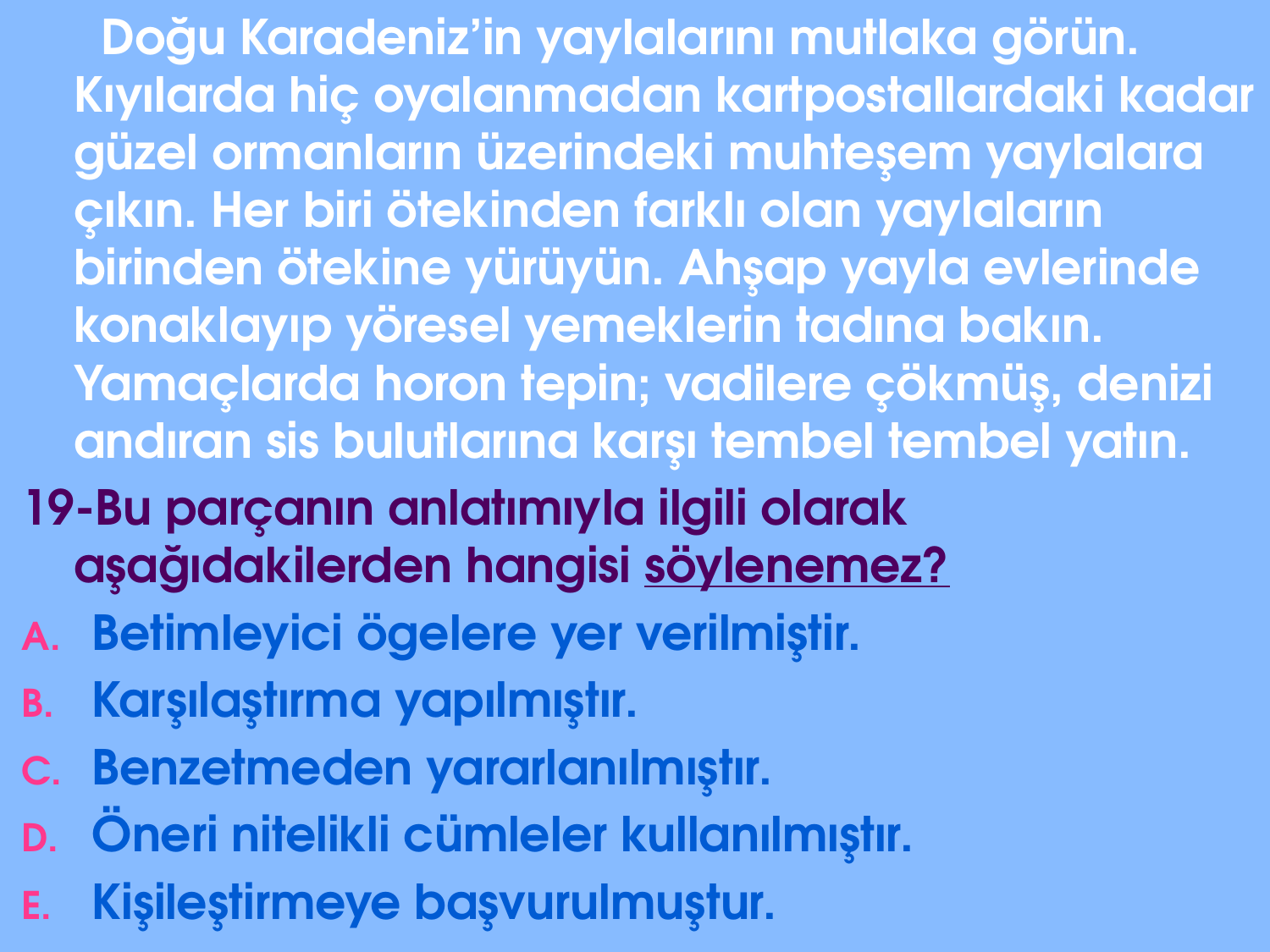

Doğu Karadeniz’in yaylalarını mutlaka görün. Kıyılarda hiç oyalanmadan kartpostallardaki kadar güzel ormanların üzerindeki muhteşem yaylalara çıkın. Her biri ötekinden farklı olan yaylaların birinden ötekine yürüyün. Ahşap yayla evlerinde konaklayıp yöresel yemeklerin tadına bakın. Yamaçlarda horon tepin; vadilere çökmüş, denizi andıran sis bulutlarına karşı tembel tembel yatın.
19-Bu parçanın anlatımıyla ilgili olarak aşağıdakilerden hangisi söylenemez?
Betimleyici ögelere yer verilmiştir.
Karşılaştırma yapılmıştır.
Benzetmeden yararlanılmıştır.
Öneri nitelikli cümleler kullanılmıştır.
Kişileştirmeye başvurulmuştur.